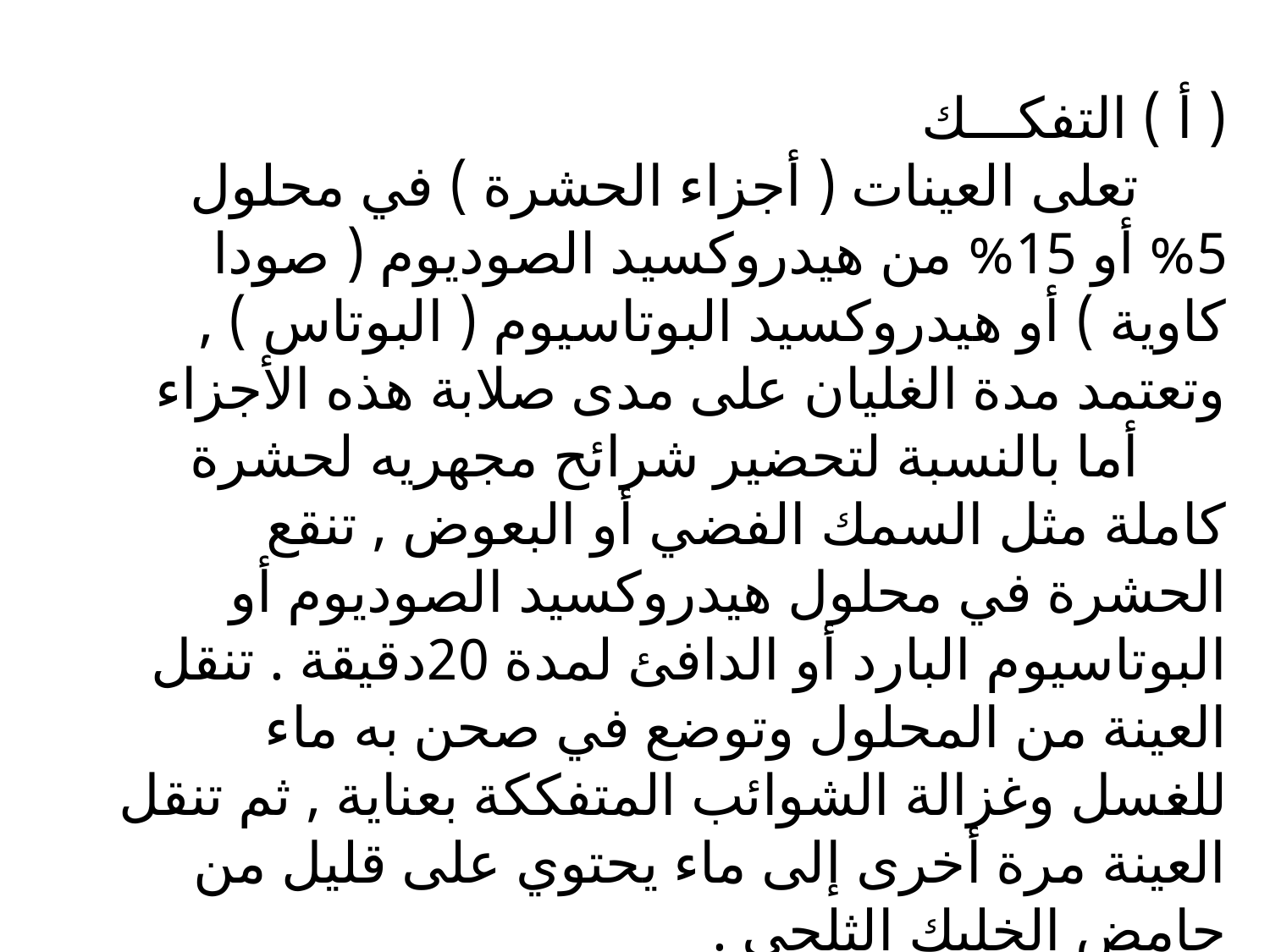

( أ ) التفكـــك
      تعلى العينات ( أجزاء الحشرة ) في محلول 5% أو 15% من هيدروكسيد الصوديوم ( صودا كاوية ) أو هيدروكسيد البوتاسيوم ( البوتاس ) , وتعتمد مدة الغليان على مدى صلابة هذه الأجزاء
      أما بالنسبة لتحضير شرائح مجهريه لحشرة كاملة مثل السمك الفضي أو البعوض , تنقع الحشرة في محلول هيدروكسيد الصوديوم أو البوتاسيوم البارد أو الدافئ لمدة 20دقيقة . تنقل العينة من المحلول وتوضع في صحن به ماء للغسل وغزالة الشوائب المتفككة بعناية , ثم تنقل العينة مرة أخرى إلى ماء يحتوي على قليل من حامض الخليك الثلجي .